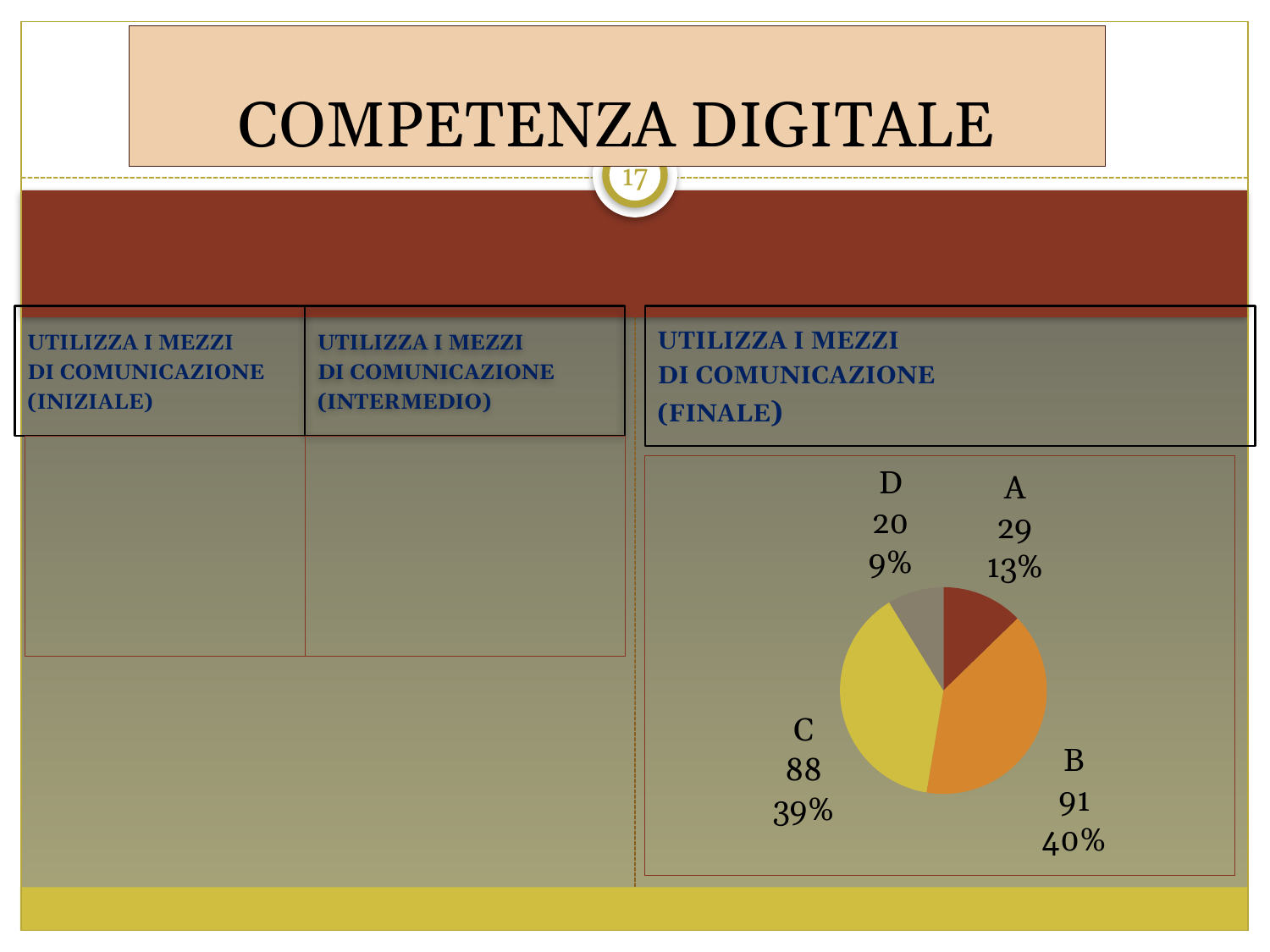

# COMPETENZA DIGITALE
17
UTILIZZA I MEZZI
DI COMUNICAZIONE
(INIZIALE)
UTILIZZA I MEZZI
DI COMUNICAZIONE
(INTERMEDIO)
UTILIZZA I MEZZI
DI COMUNICAZIONE
(FINALE)

### Chart

| Category | Vendite |
|---|---|
| A | 0.0 |
| B | 0.0 |
| C | 0.0 |
| D | 0.0 |

### Chart

| Category | Vendite |
|---|---|
| A | 0.0 |
| B | 0.0 |
| C | 0.0 |
| D | 0.0 |

### Chart

| Category | Vendite |
|---|---|
| A | 29.0 |
| B | 91.0 |
| C | 88.0 |
| D | 20.0 |